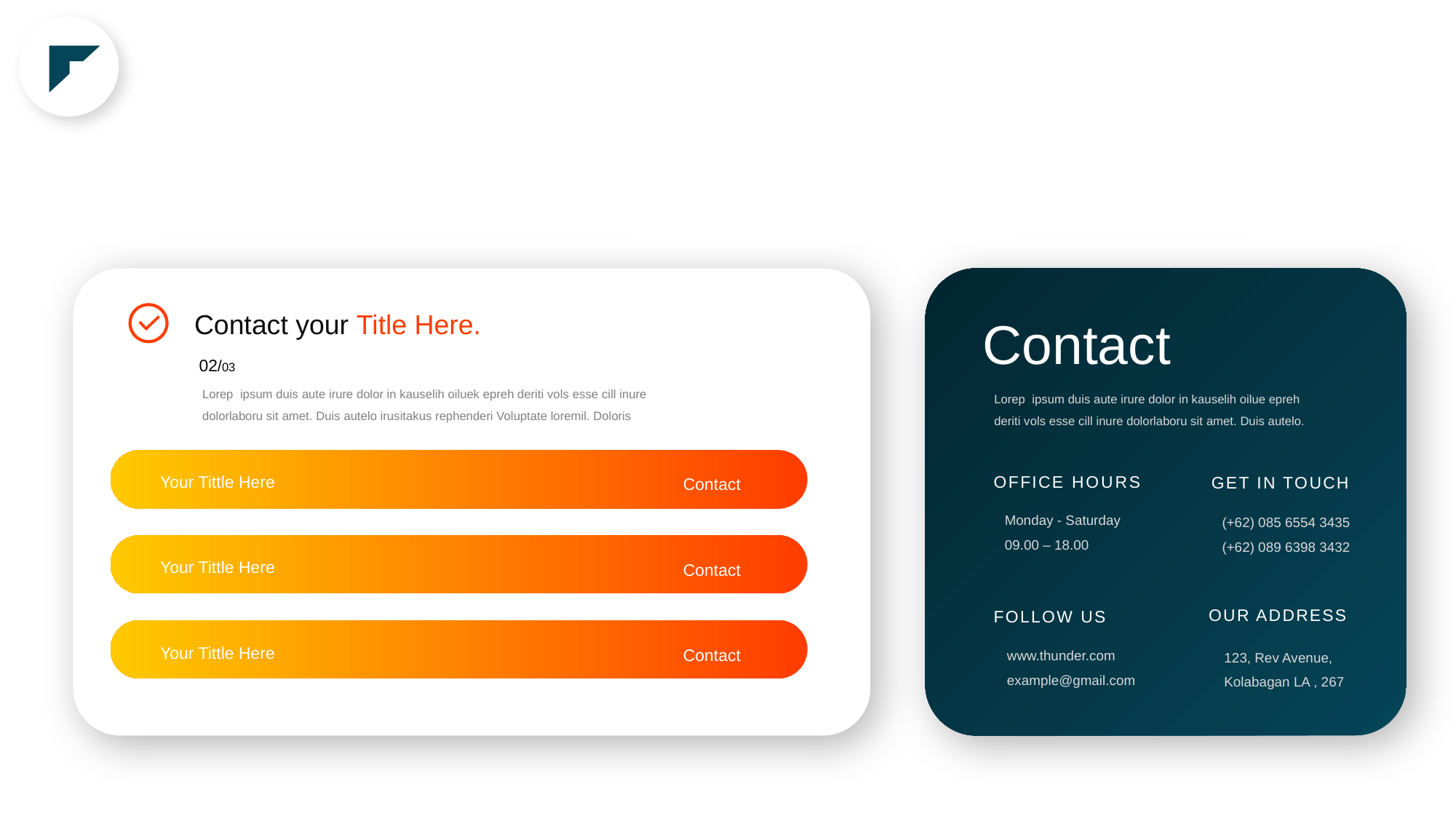

Contact your Title Here.
Contact

02/03
Lorep  ipsum duis aute irure dolor in kauselih oiluek epreh deriti vols esse cill inure dolorlaboru sit amet. Duis autelo irusitakus rephenderi Voluptate loremil. Doloris
Lorep  ipsum duis aute irure dolor in kauselih oilue epreh
deriti vols esse cill inure dolorlaboru sit amet. Duis autelo.

Your Tittle Here
OFFICE HOURS
GET IN TOUCH
Contact
Monday - Saturday
09.00 – 18.00
(+62) 085 6554 3435
(+62) 089 6398 3432

Your Tittle Here
Contact
OUR ADDRESS
FOLLOW US

www.thunder.com
example@gmail.com
123, Rev Avenue,
Kolabagan LA , 267
Your Tittle Here
Contact